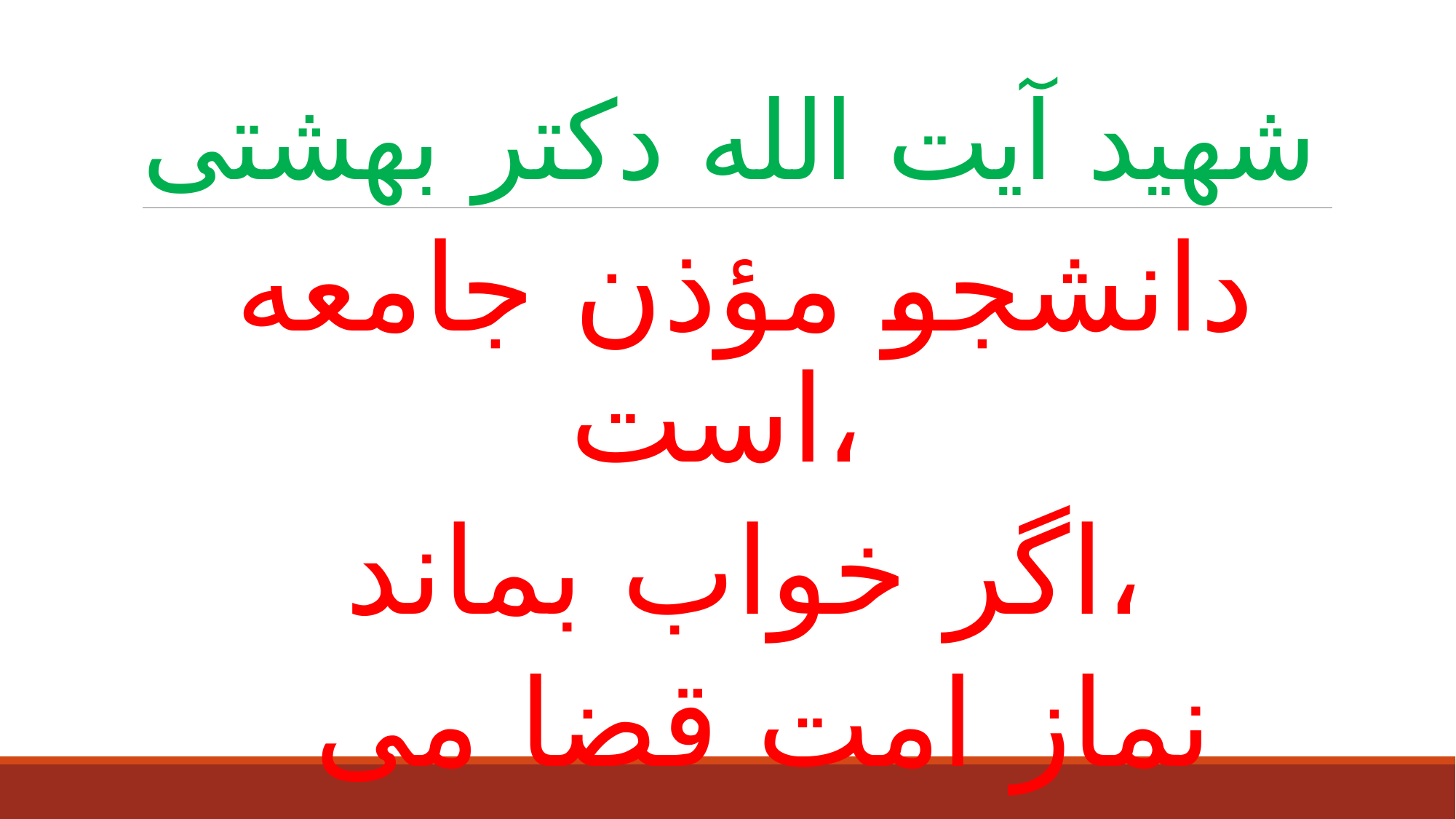

# شهید آیت الله دکتر بهشتی
دانشجو مؤذن جامعه است،
اگر خواب بماند،
 نماز امت قضا می شود.